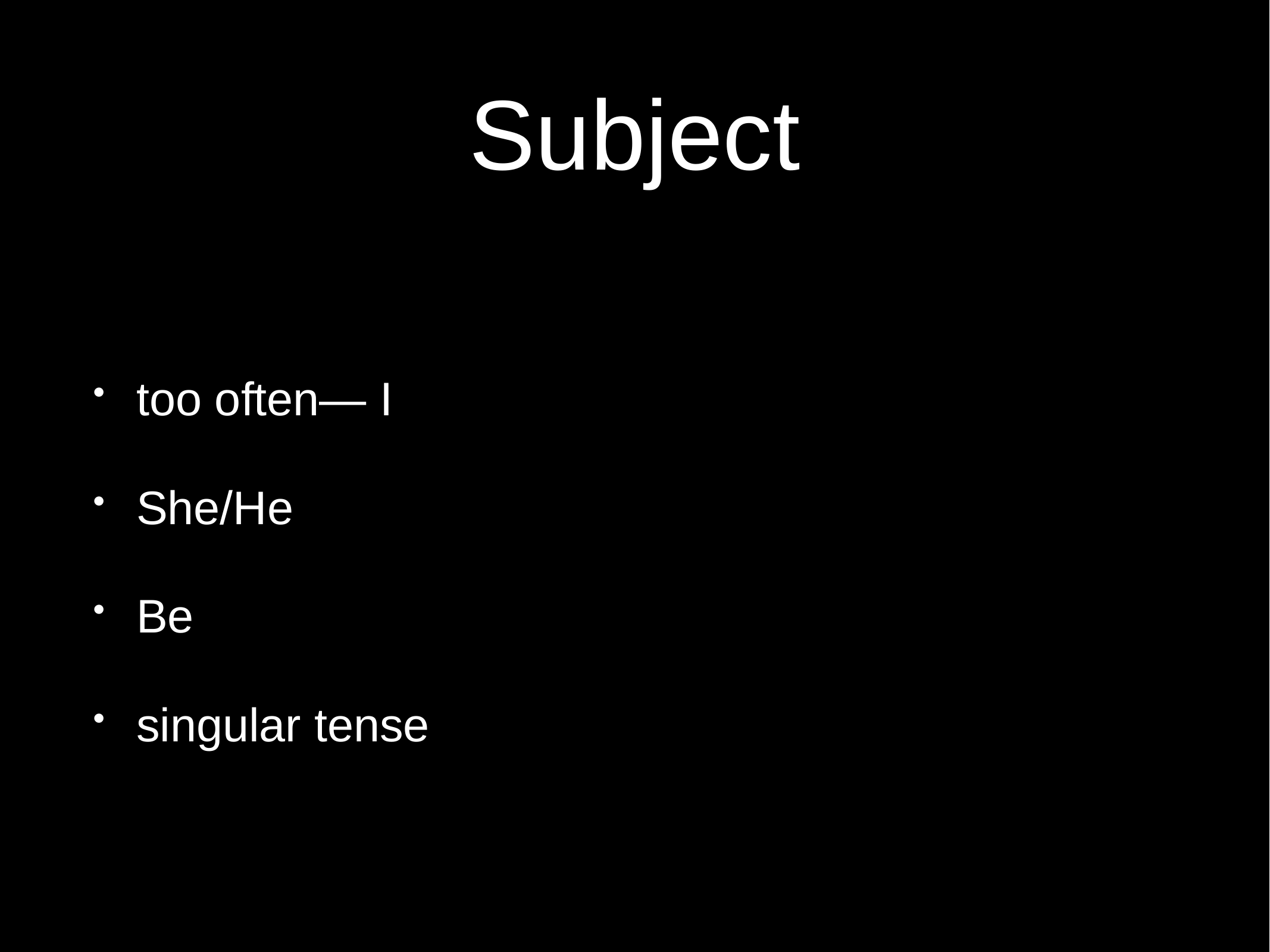

# Subject
too often— I
She/He
Be
singular tense